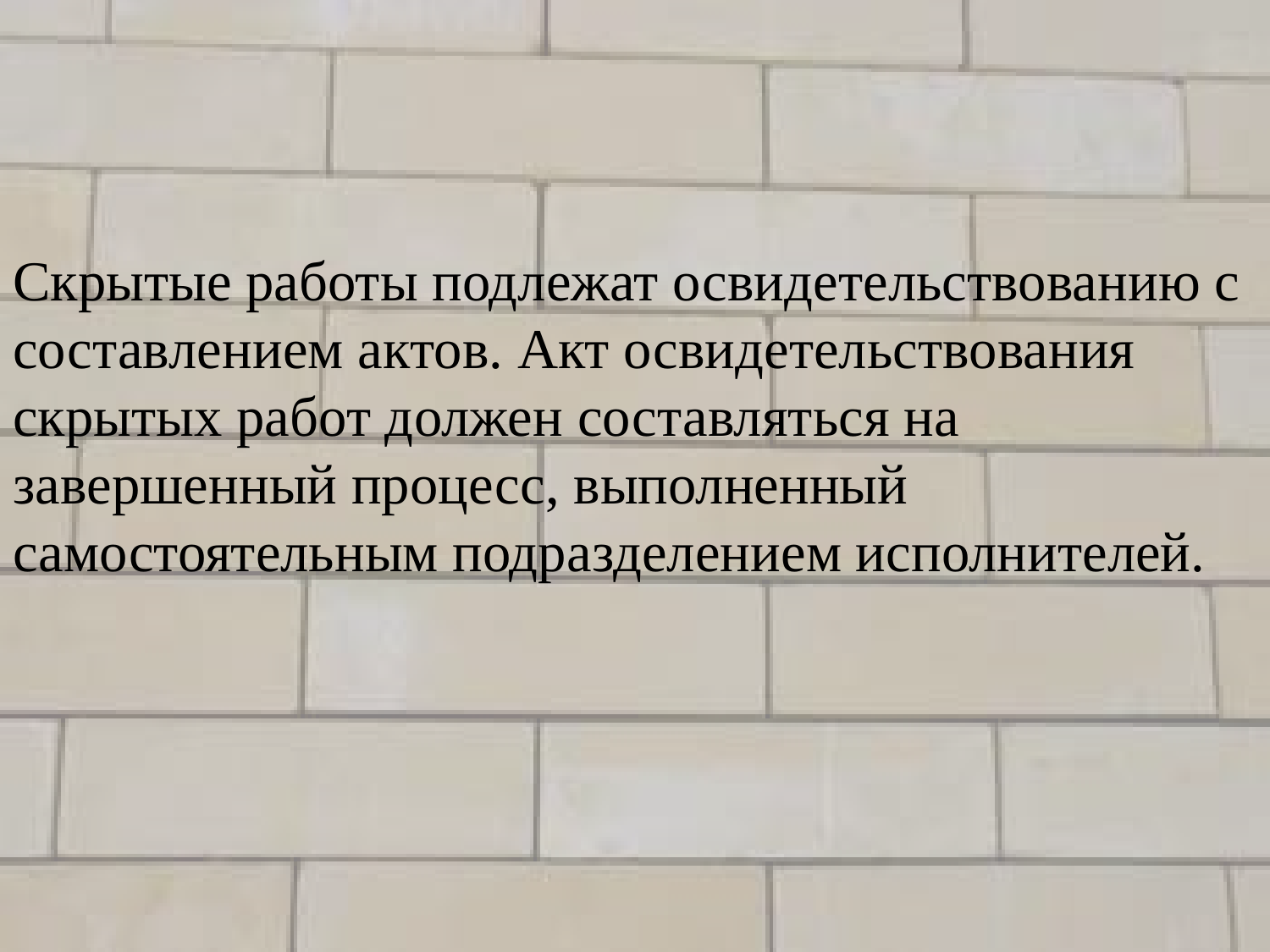

Скрытые работы подлежат освидетельствованию с составлением ак­тов. Акт освидетельствования скрытых работ должен составляться на завершенный процесс, выполненный самостоятельным подразделением исполнителей.